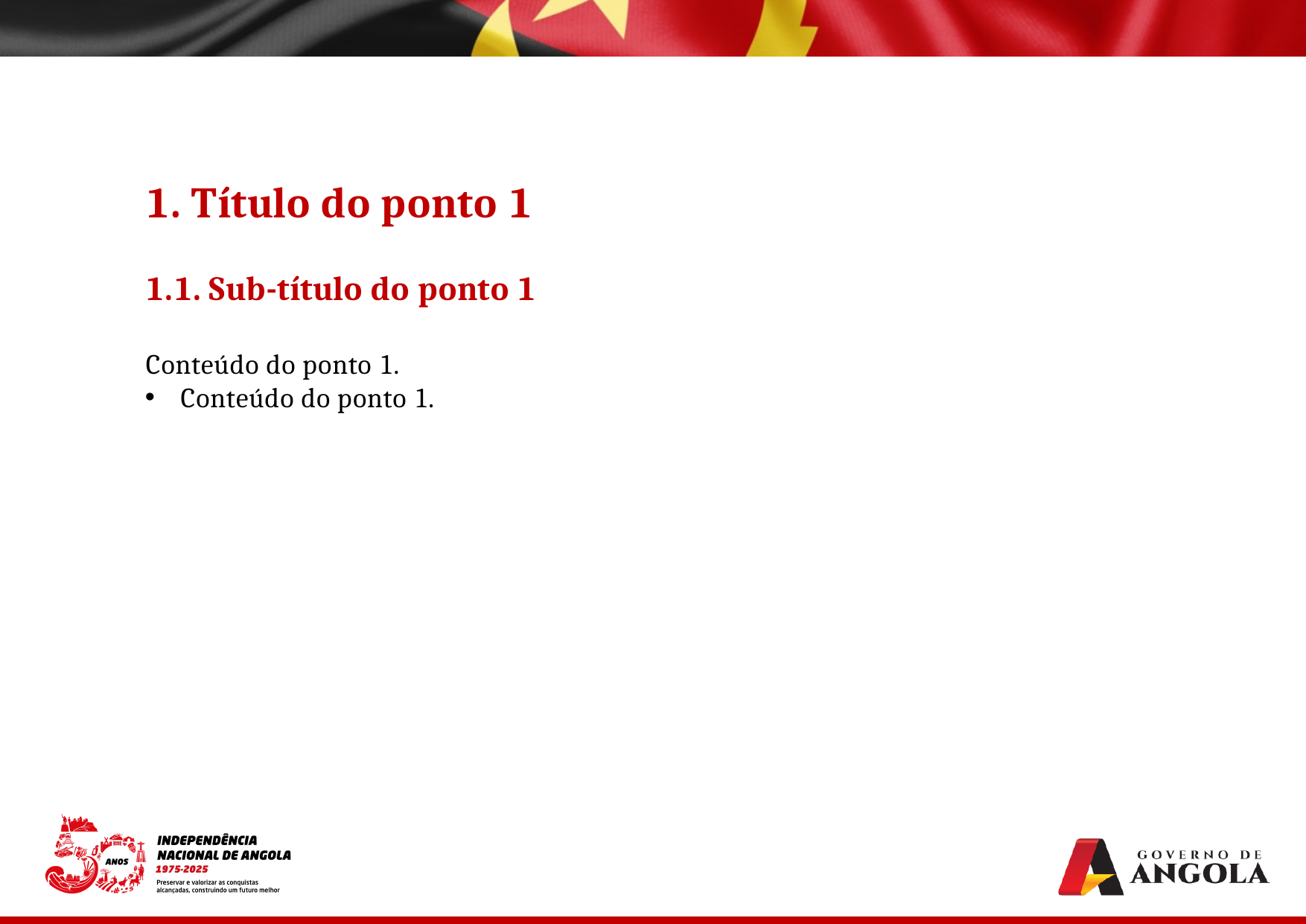

1. Título do ponto 1
1.1. Sub-título do ponto 1
Conteúdo do ponto 1.
Conteúdo do ponto 1.